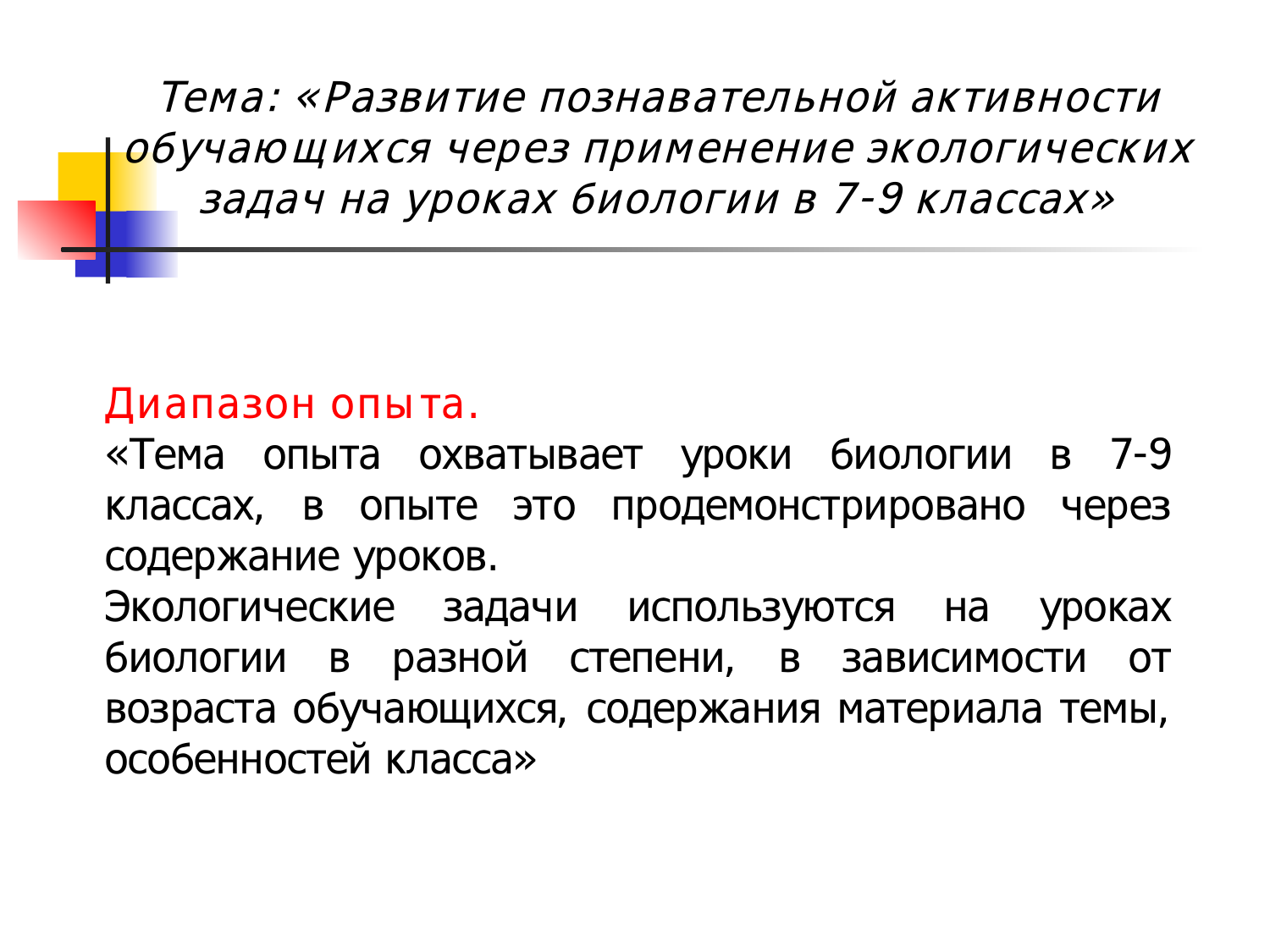

Тема: «Развитие познавательной активности обучающихся через применение экологических задач на уроках биологии в 7-9 классах»
Диапазон опыта.
«Тема опыта охватывает уроки биологии в 7-9 классах, в опыте это продемонстрировано через содержание уроков.
Экологические задачи используются на уроках биологии в разной степени, в зависимости от возраста обучающихся, содержания материала темы, особенностей класса»